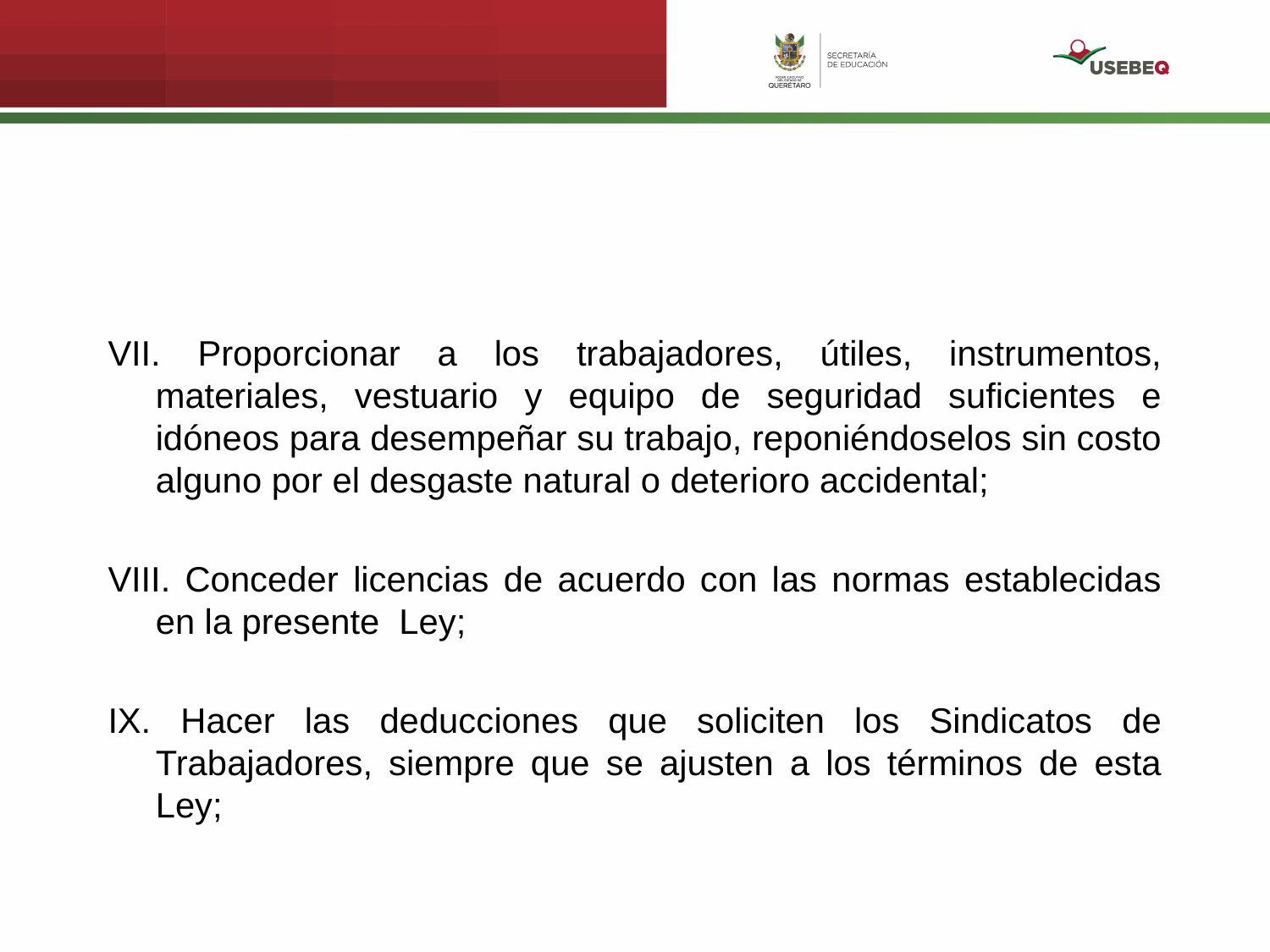

VII. Proporcionar a los trabajadores, útiles, instrumentos, materiales, vestuario y equipo de seguridad suficientes e idóneos para desempeñar su trabajo, reponiéndoselos sin costo alguno por el desgaste natural o deterioro accidental;

VIII. Conceder licencias de acuerdo con las normas establecidas en la presente  Ley;

IX. Hacer las deducciones que soliciten los Sindicatos de Trabajadores, siempre que se ajusten a los términos de esta Ley;